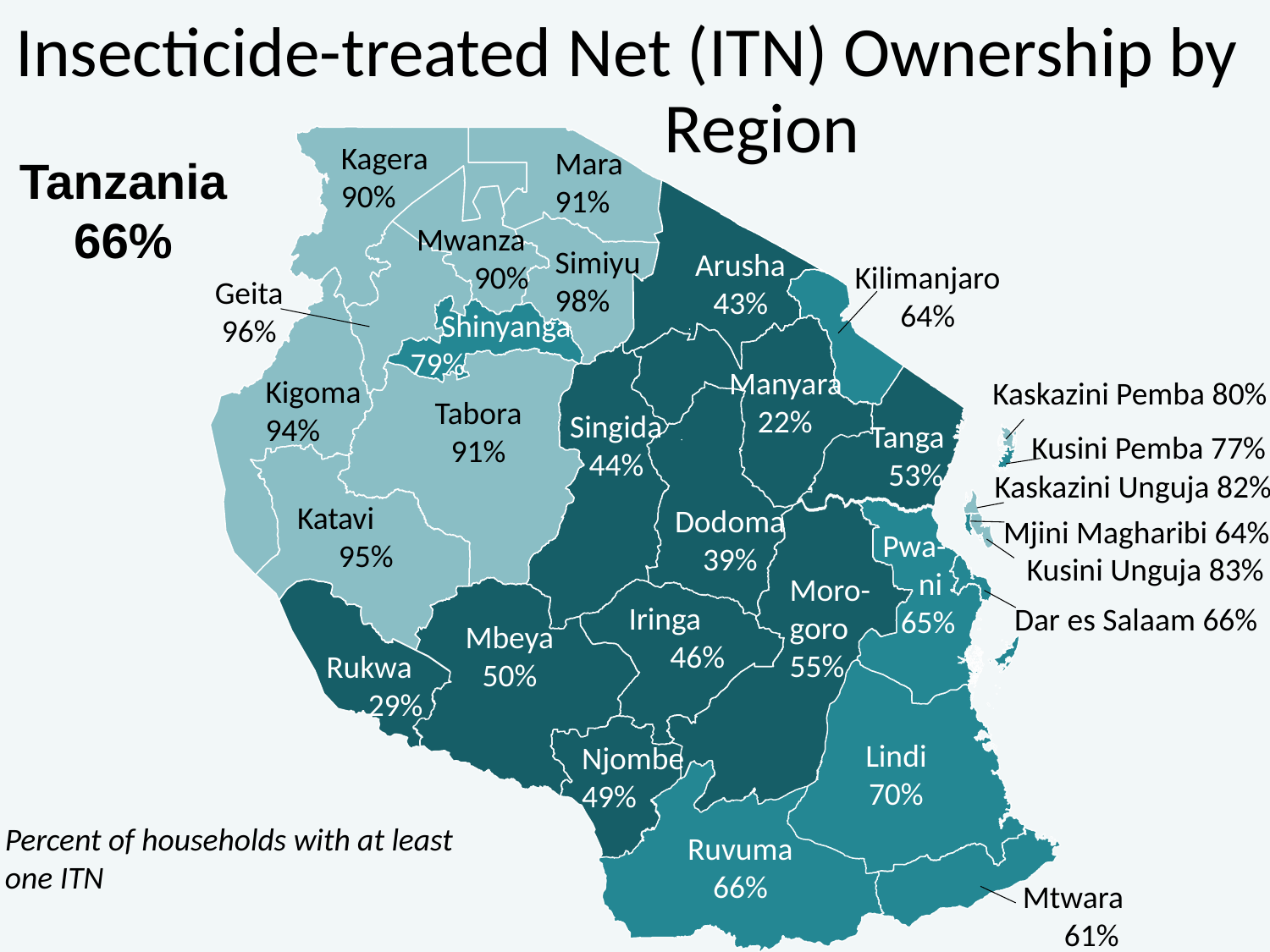

# Insecticide-treated Net (ITN) Ownership by     		Region

Kagera
90%
Mara
91%
Tanzania
66%
Mwanza
        90%
Simiyu
98%
Arusha
43%
Kilimanjaro 64%
Geita
96%
Shinyanga
79%
Manyara
    22%
Kigoma
94%
Kaskazini Pemba 80%
Tabora
91%
Singida
44%
Tanga
53%
Kusini Pemba 77%
Kaskazini Unguja 82%
Katavi
95%
Dodoma39%

Mjini Magharibi 64%
Pwa-
     ni
65%
Kusini Unguja 83%
Moro-
goro
55%
Iringa
46%
Dar es Salaam 66%
Mbeya
50%
Rukwa
29%
Lindi
70%
Njombe
49%
Percent of households with at least one ITN
Ruvuma
66%
Mtwara
61%